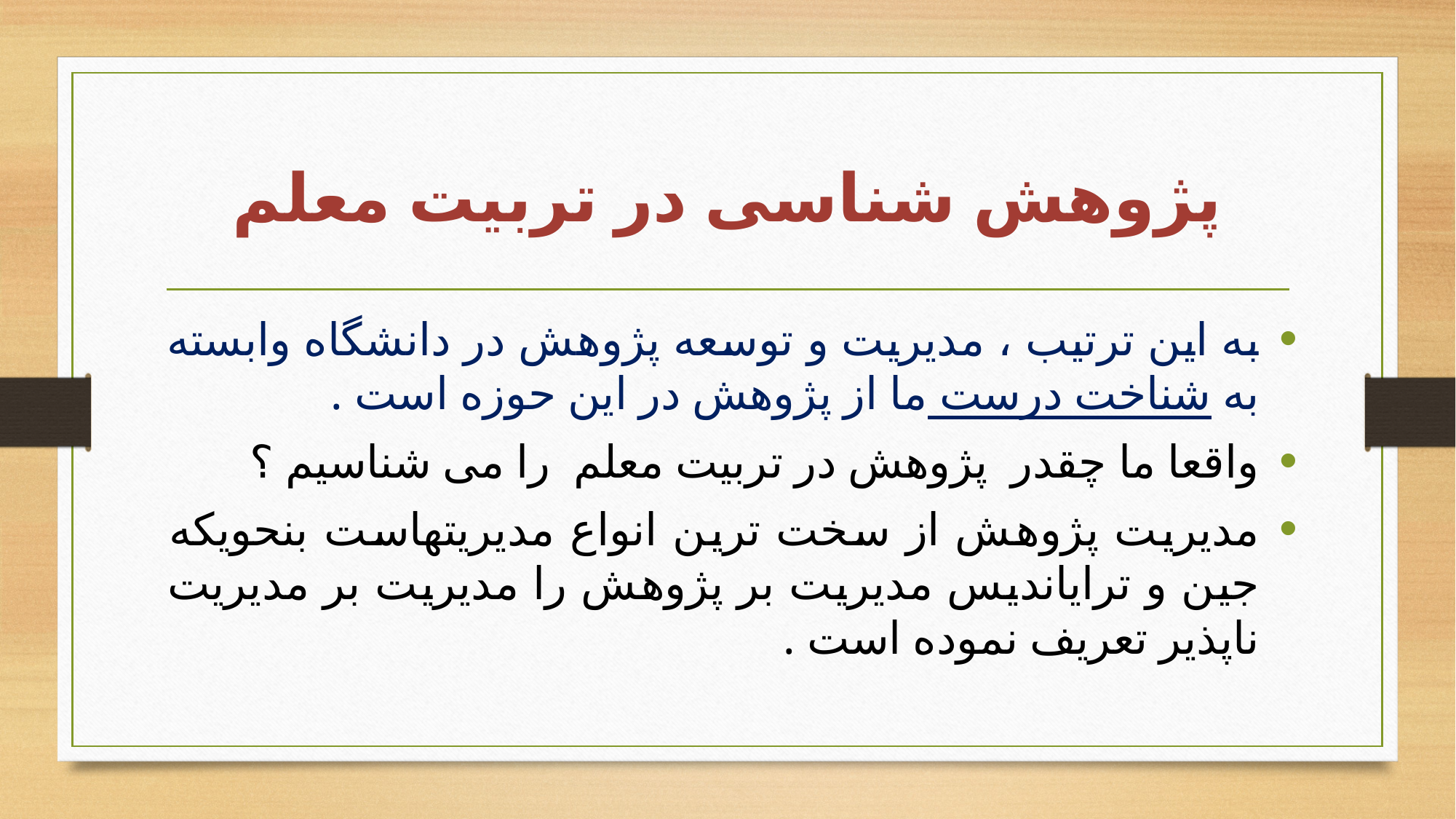

# پژوهش شناسی در تربیت معلم
به این ترتیب ، مدیریت و توسعه پژوهش در دانشگاه وابسته به شناخت درست ما از پژوهش در این حوزه است .
واقعا ما چقدر  پژوهش در تربیت معلم  را می شناسیم ؟
مدیریت پژوهش از سخت ترین انواع مدیریتهاست بنحویکه جین و ترایاندیس مدیریت بر پژوهش را مدیریت بر مدیریت ناپذیر تعریف نموده است .